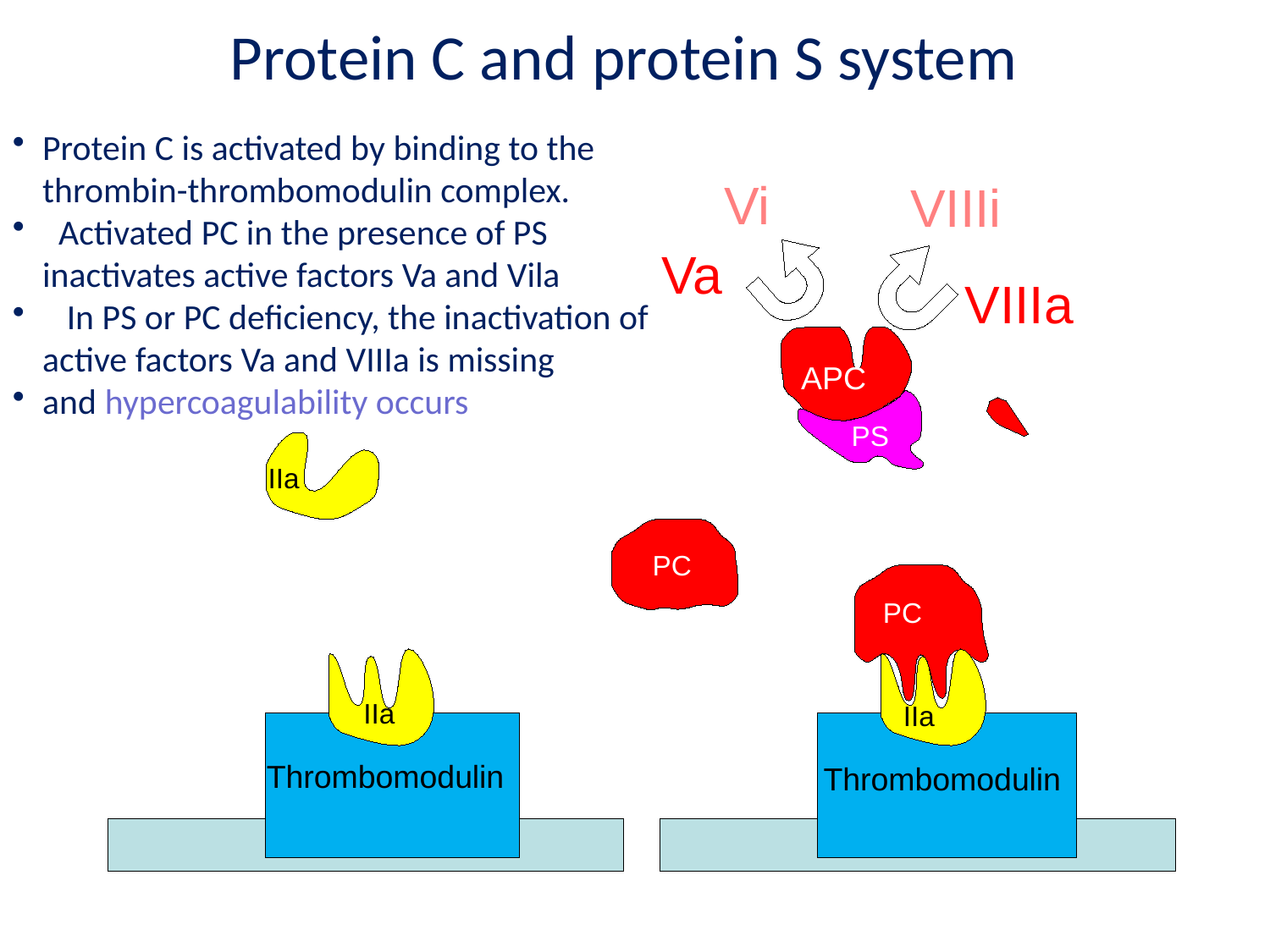

Protein C and protein S system
Protein C is activated by binding to the thrombin-thrombomodulin complex.
  Activated PC in the presence of PS inactivates active factors Va and Vila
   In PS or PC deficiency, the inactivation of active factors Va and VIIIa is missing
and hypercoagulability occurs
Vi
VIIIi
Va

VIIIa

APC
+

PS

IIa

PC

PC

IIa
IIa

Thrombomodulin
Thrombomodulin